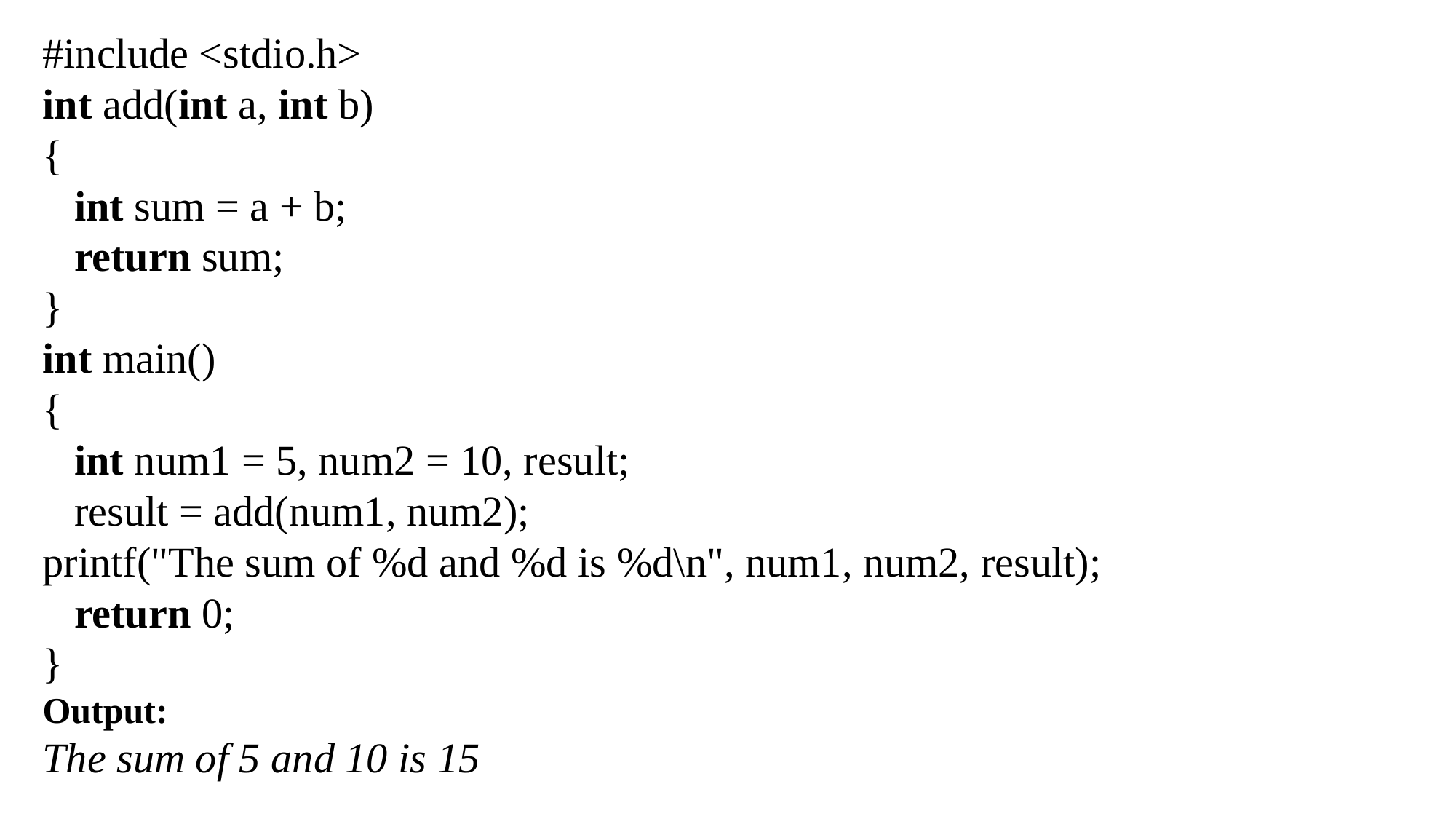

#include <stdio.h>
int add(int a, int b)
{
   int sum = a + b;
   return sum;
}
int main()
{
   int num1 = 5, num2 = 10, result;
   result = add(num1, num2);
printf("The sum of %d and %d is %d\n", num1, num2, result);
   return 0;
}
Output:
The sum of 5 and 10 is 15